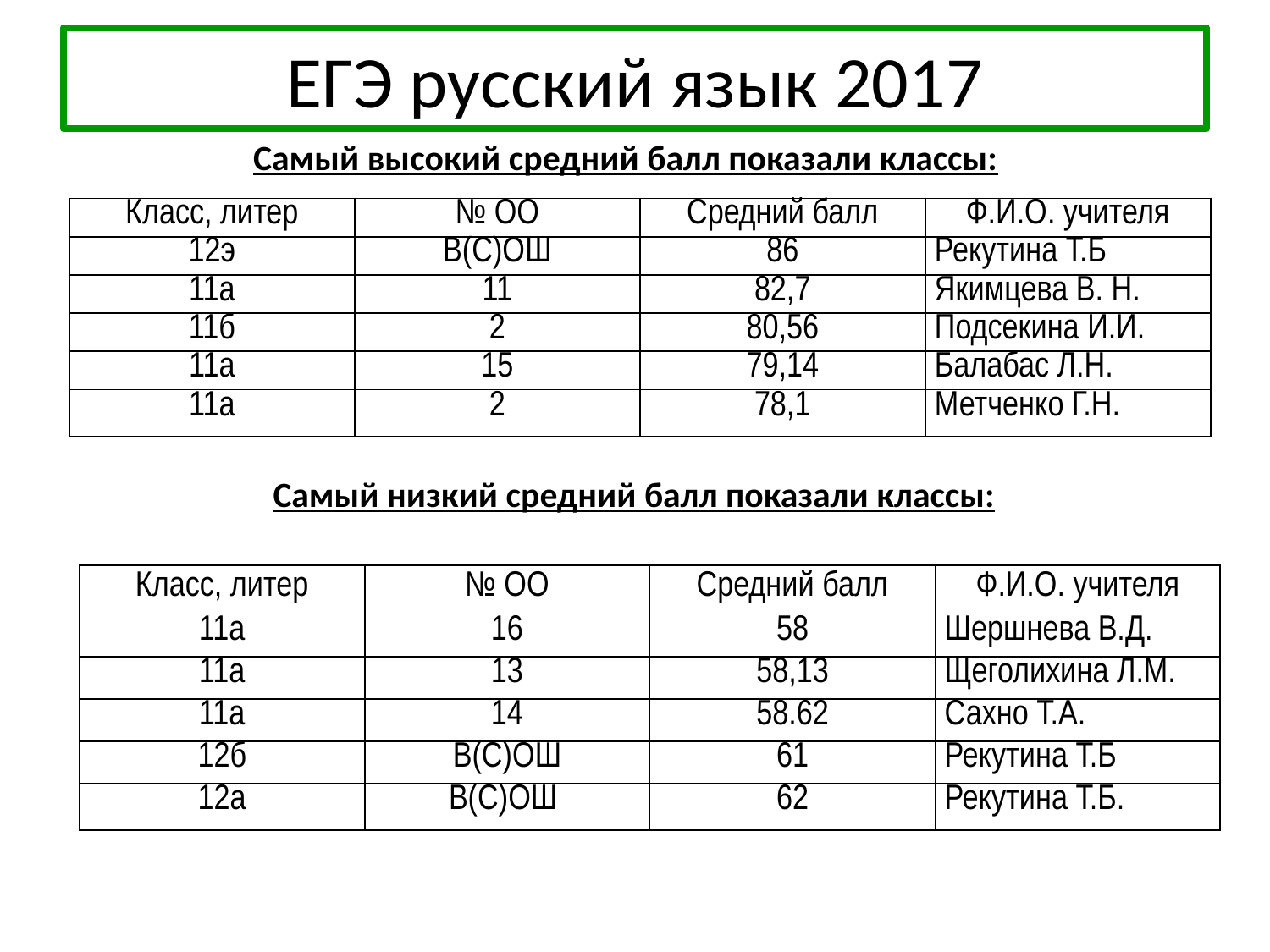

# ЕГЭ русский язык 2017
Самый высокий средний балл показали классы:
| Класс, литер | № ОО | Средний балл | Ф.И.О. учителя |
| --- | --- | --- | --- |
| 12э | В(С)ОШ | 86 | Рекутина Т.Б |
| 11а | 11 | 82,7 | Якимцева В. Н. |
| 11б | 2 | 80,56 | Подсекина И.И. |
| 11а | 15 | 79,14 | Балабас Л.Н. |
| 11а | 2 | 78,1 | Метченко Г.Н. |
Самый низкий средний балл показали классы:
| Класс, литер | № ОО | Средний балл | Ф.И.О. учителя |
| --- | --- | --- | --- |
| 11а | 16 | 58 | Шершнева В.Д. |
| 11а | 13 | 58,13 | Щеголихина Л.М. |
| 11а | 14 | 58.62 | Сахно Т.А. |
| 12б | В(С)ОШ | 61 | Рекутина Т.Б |
| 12а | В(С)ОШ | 62 | Рекутина Т.Б. |